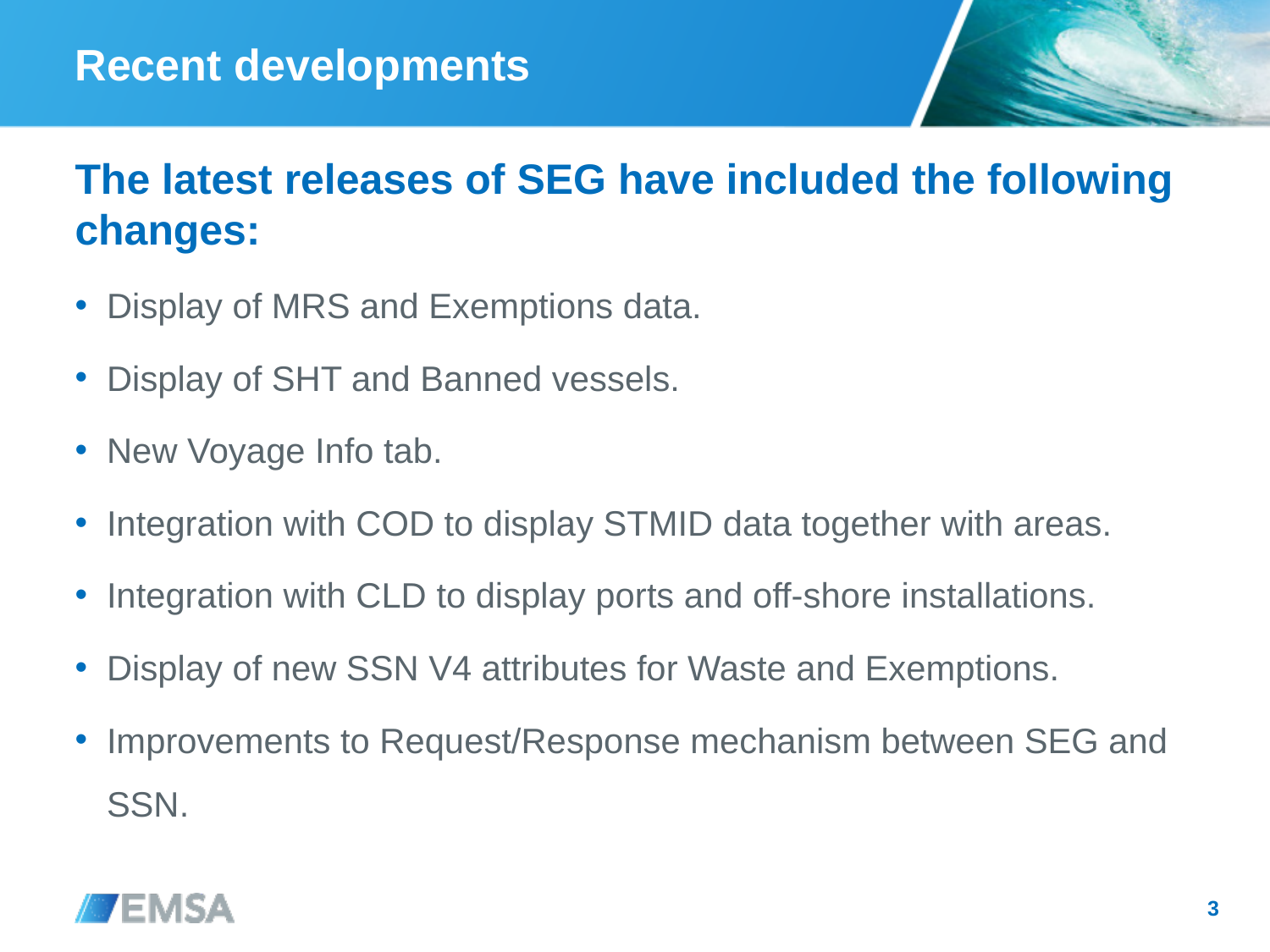

# Recent developments
The latest releases of SEG have included the following changes:
Display of MRS and Exemptions data.
Display of SHT and Banned vessels.
New Voyage Info tab.
Integration with COD to display STMID data together with areas.
Integration with CLD to display ports and off-shore installations.
Display of new SSN V4 attributes for Waste and Exemptions.
Improvements to Request/Response mechanism between SEG and SSN.
3